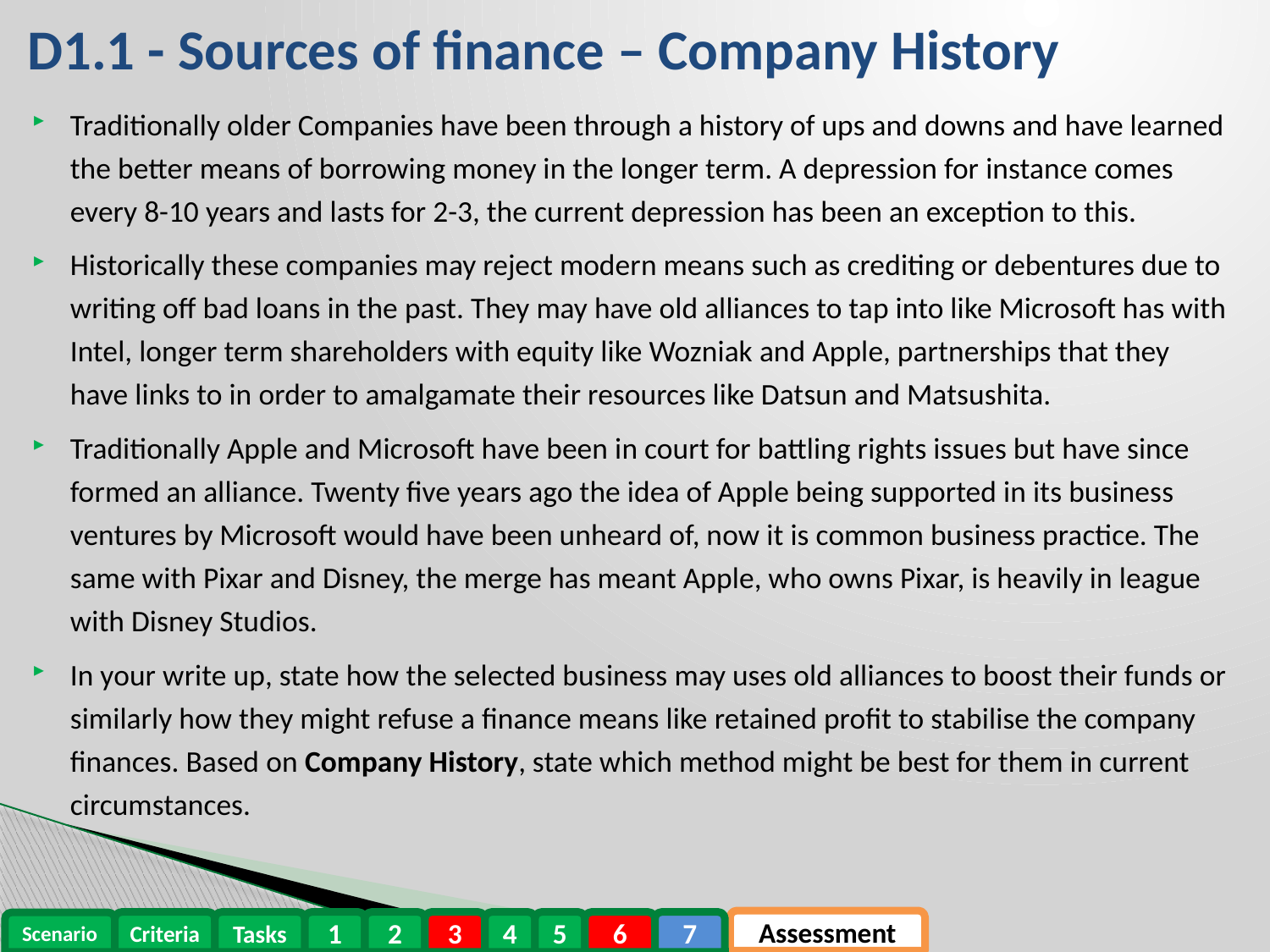

D1.1 - Sources of finance – Company History
Traditionally older Companies have been through a history of ups and downs and have learned the better means of borrowing money in the longer term. A depression for instance comes every 8-10 years and lasts for 2-3, the current depression has been an exception to this.
Historically these companies may reject modern means such as crediting or debentures due to writing off bad loans in the past. They may have old alliances to tap into like Microsoft has with Intel, longer term shareholders with equity like Wozniak and Apple, partnerships that they have links to in order to amalgamate their resources like Datsun and Matsushita.
Traditionally Apple and Microsoft have been in court for battling rights issues but have since formed an alliance. Twenty five years ago the idea of Apple being supported in its business ventures by Microsoft would have been unheard of, now it is common business practice. The same with Pixar and Disney, the merge has meant Apple, who owns Pixar, is heavily in league with Disney Studios.
In your write up, state how the selected business may uses old alliances to boost their funds or similarly how they might refuse a finance means like retained profit to stabilise the company finances. Based on Company History, state which method might be best for them in current circumstances.